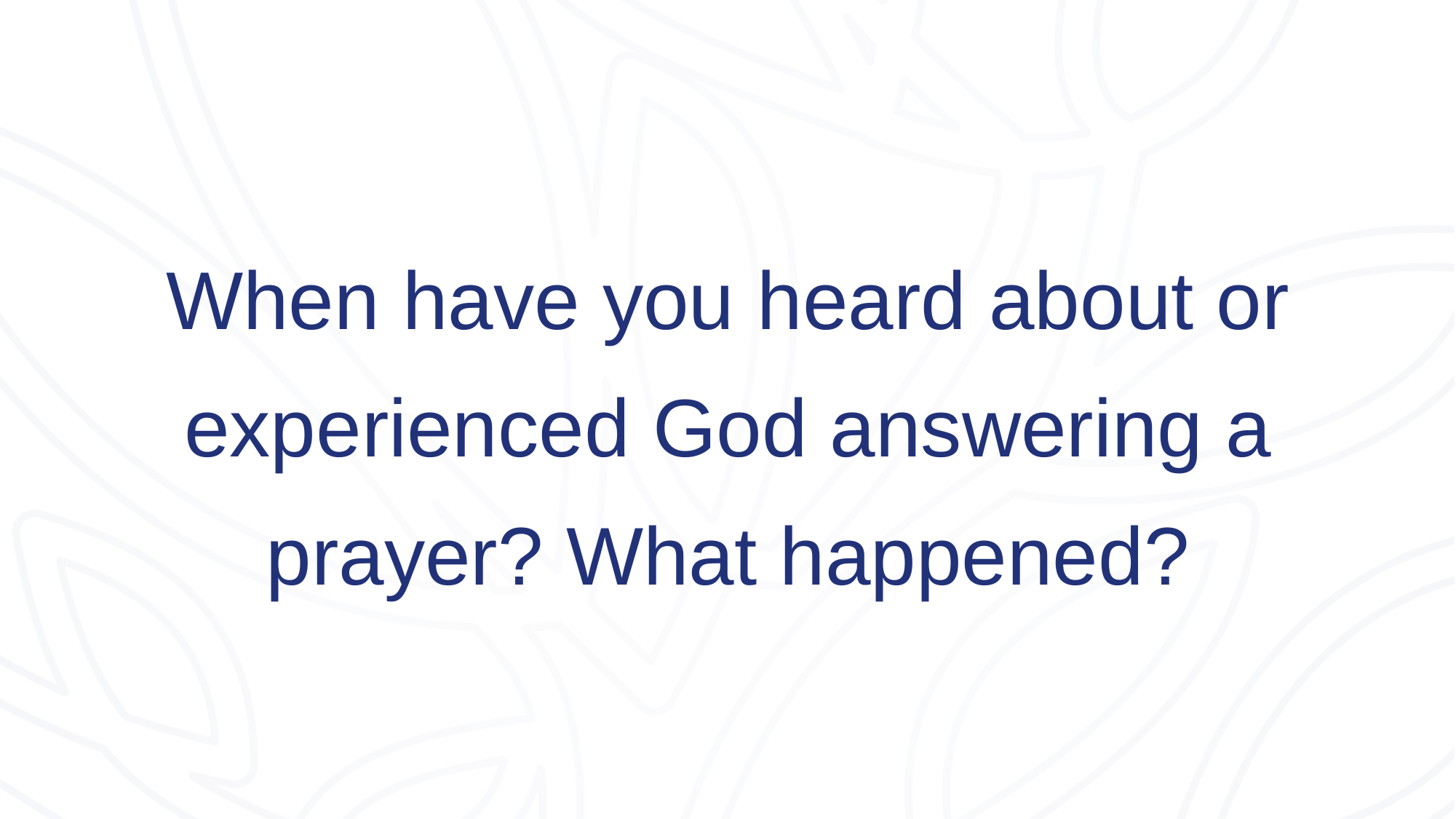

# When have you heard about or experienced God answering a prayer? What happened?